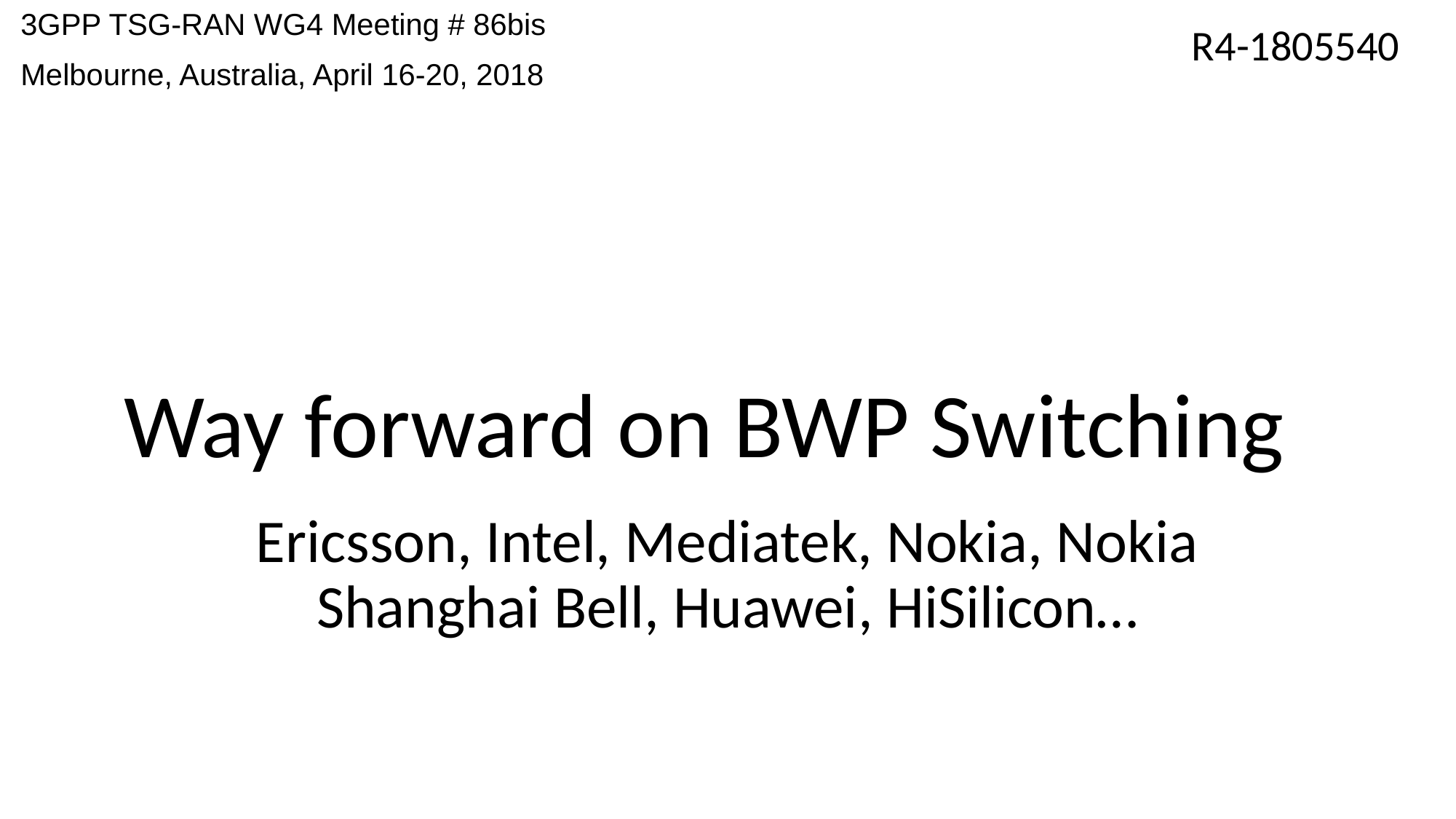

3GPP TSG-RAN WG4 Meeting # 86bis
Melbourne, Australia, April 16-20, 2018
R4-1805540
# Way forward on BWP Switching
Ericsson, Intel, Mediatek, Nokia, Nokia Shanghai Bell, Huawei, HiSilicon…